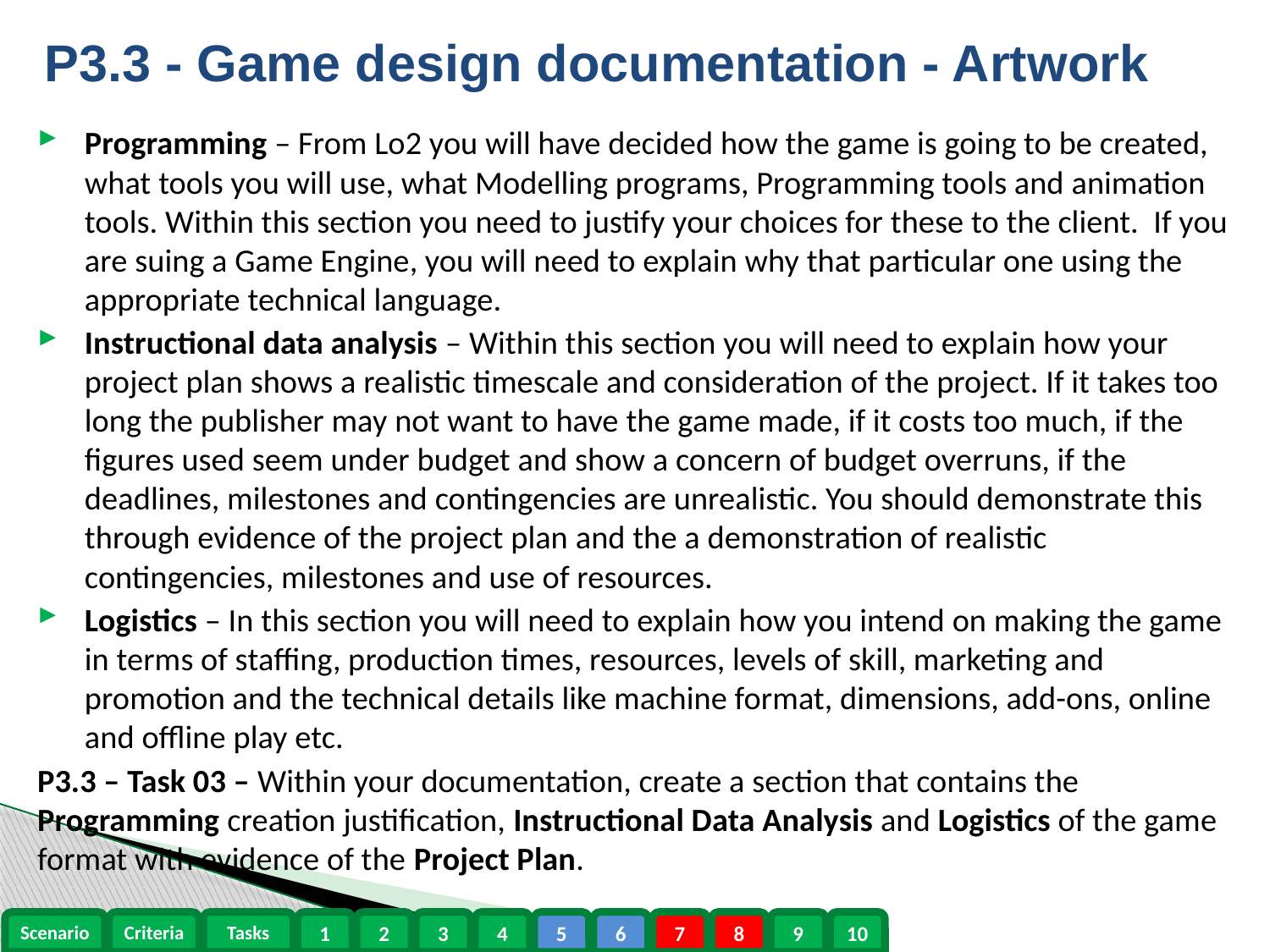

# P3.3 - Game design documentation - Artwork
Programming – From Lo2 you will have decided how the game is going to be created, what tools you will use, what Modelling programs, Programming tools and animation tools. Within this section you need to justify your choices for these to the client.  If you are suing a Game Engine, you will need to explain why that particular one using the appropriate technical language.
Instructional data analysis – Within this section you will need to explain how your project plan shows a realistic timescale and consideration of the project. If it takes too long the publisher may not want to have the game made, if it costs too much, if the figures used seem under budget and show a concern of budget overruns, if the deadlines, milestones and contingencies are unrealistic. You should demonstrate this through evidence of the project plan and the a demonstration of realistic contingencies, milestones and use of resources.
Logistics – In this section you will need to explain how you intend on making the game in terms of staffing, production times, resources, levels of skill, marketing and promotion and the technical details like machine format, dimensions, add-ons, online and offline play etc.
P3.3 – Task 03 – Within your documentation, create a section that contains the Programming creation justification, Instructional Data Analysis and Logistics of the game format with evidence of the Project Plan.